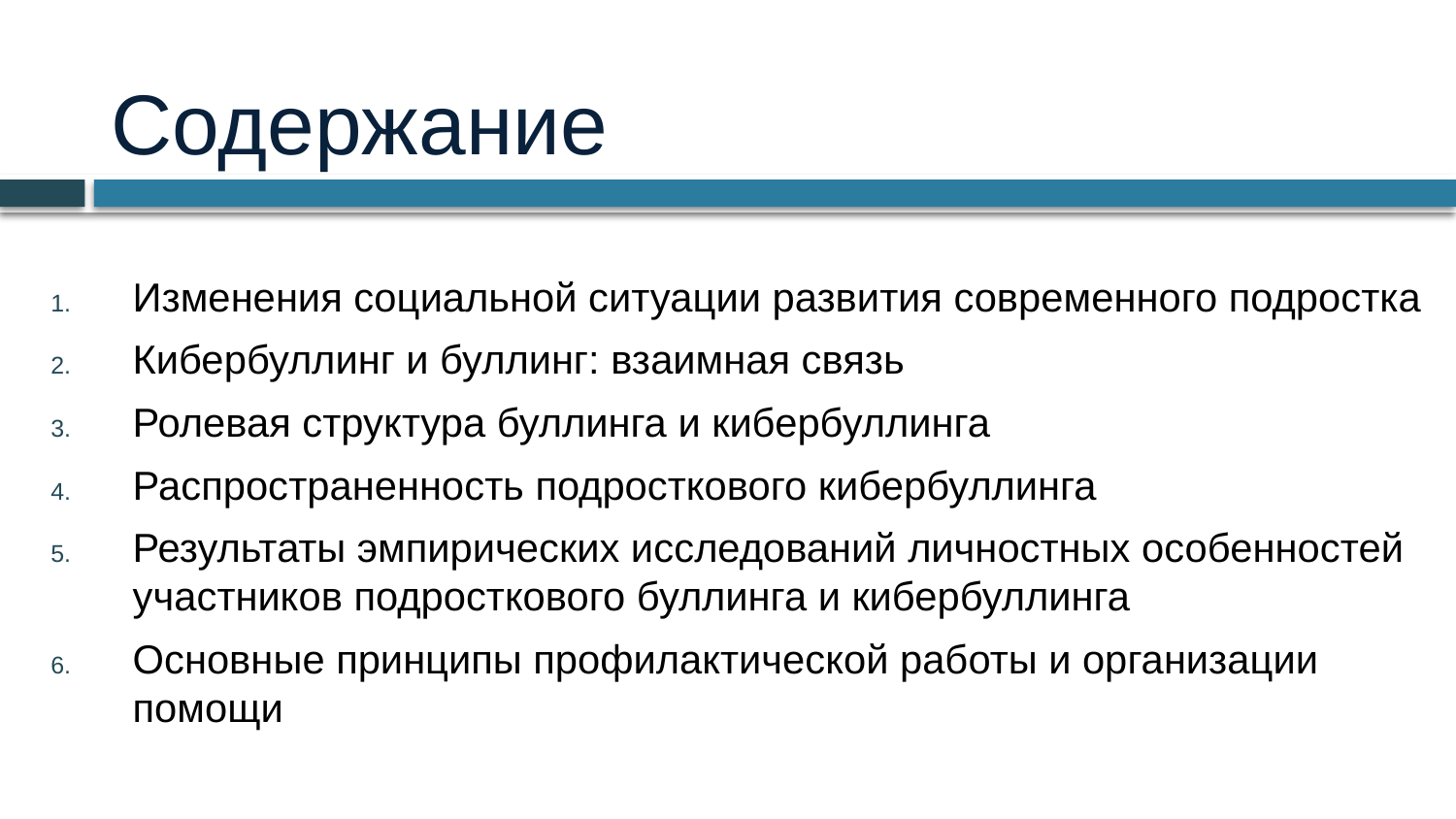

# Содержание
Изменения социальной ситуации развития современного подростка
Кибербуллинг и буллинг: взаимная связь
Ролевая структура буллинга и кибербуллинга
Распространенность подросткового кибербуллинга
Результаты эмпирических исследований личностных особенностей  участников подросткового буллинга и кибербуллинга
Основные принципы профилактической работы и организации помощи